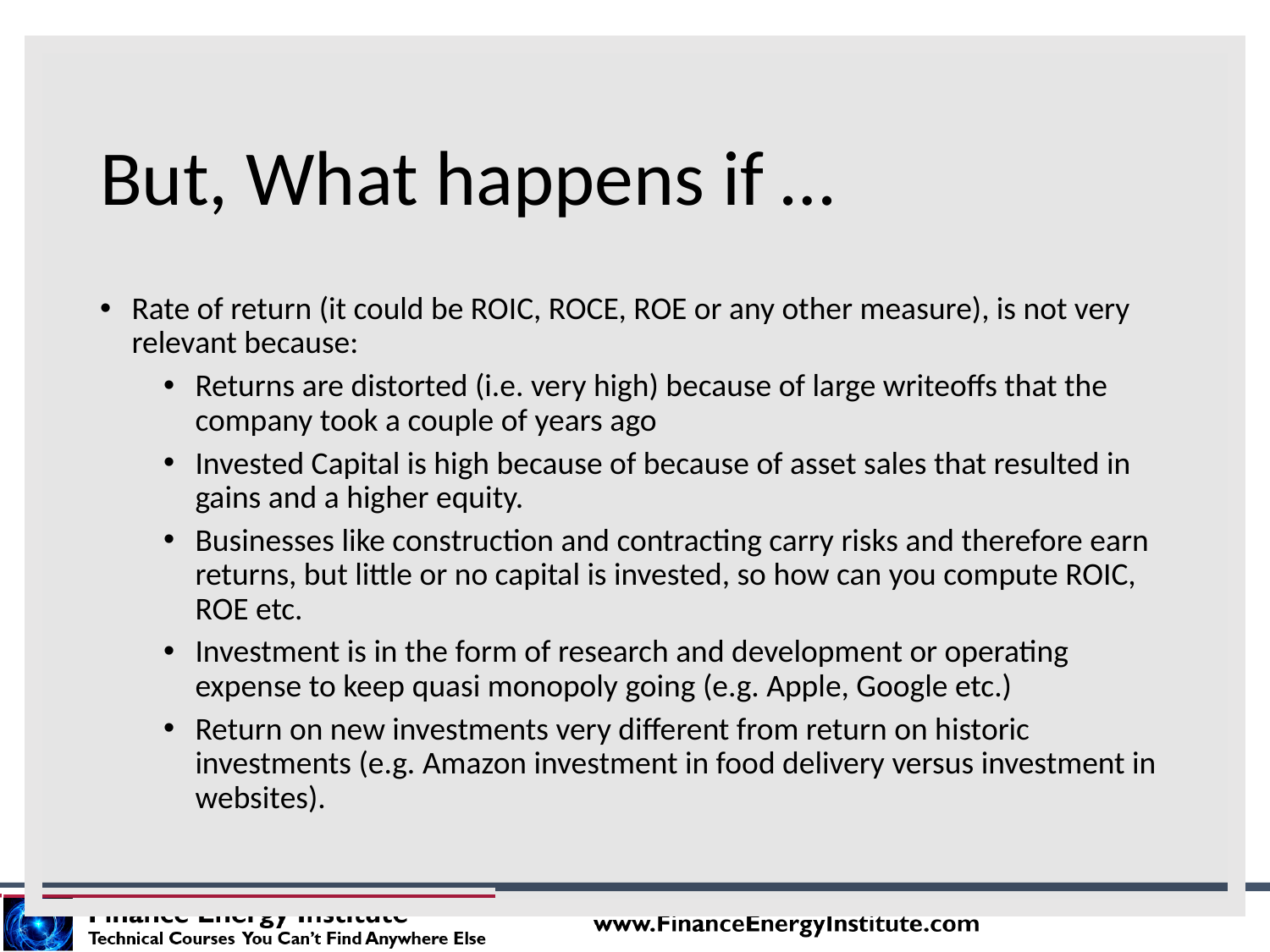

# But, What happens if …
Rate of return (it could be ROIC, ROCE, ROE or any other measure), is not very relevant because:
Returns are distorted (i.e. very high) because of large writeoffs that the company took a couple of years ago
Invested Capital is high because of because of asset sales that resulted in gains and a higher equity.
Businesses like construction and contracting carry risks and therefore earn returns, but little or no capital is invested, so how can you compute ROIC, ROE etc.
Investment is in the form of research and development or operating expense to keep quasi monopoly going (e.g. Apple, Google etc.)
Return on new investments very different from return on historic investments (e.g. Amazon investment in food delivery versus investment in websites).